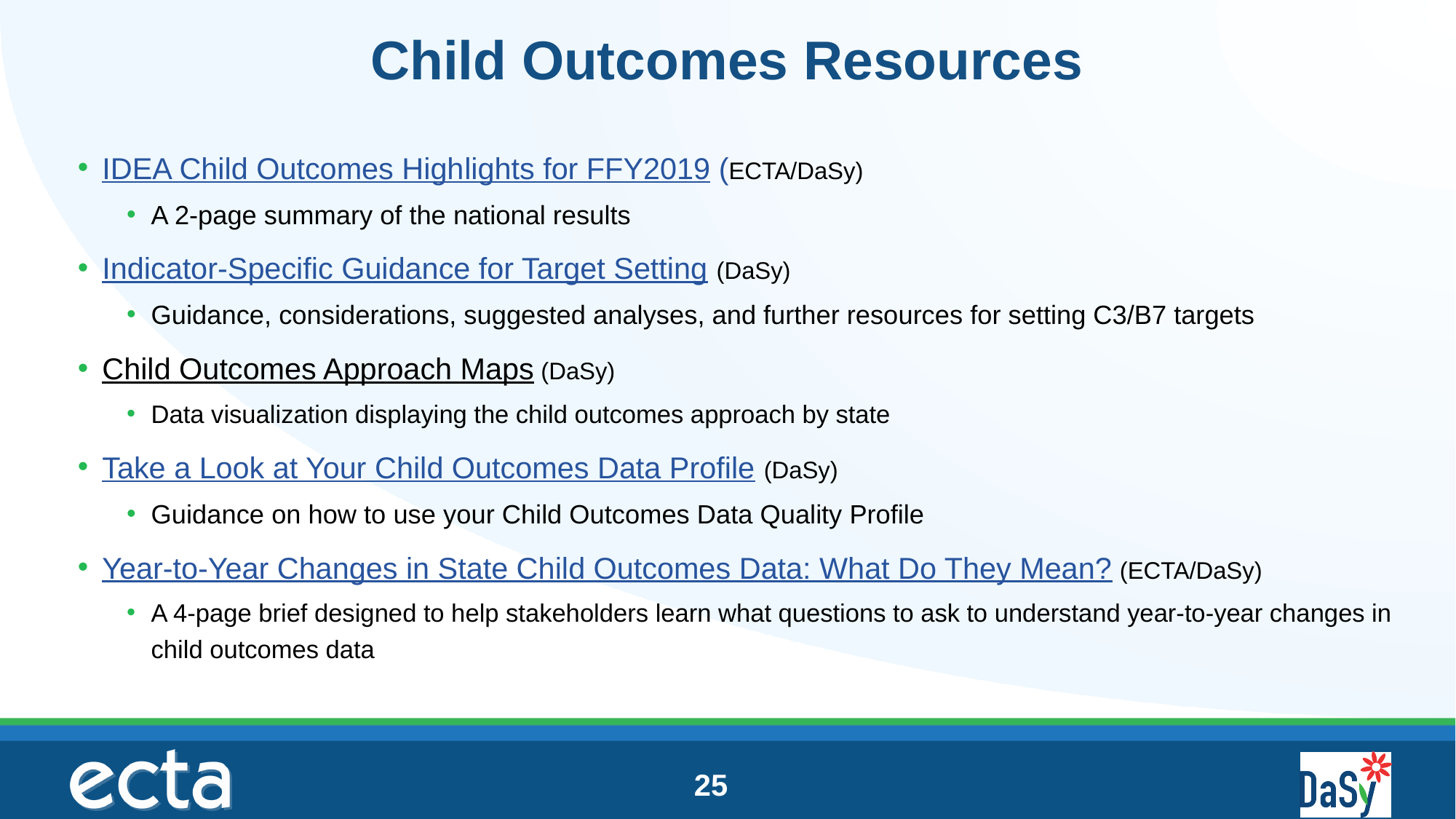

# Child Outcomes Resources
IDEA Child Outcomes Highlights for FFY2019 (ECTA/DaSy)
A 2-page summary of the national results
Indicator-Specific Guidance for Target Setting (DaSy)
Guidance, considerations, suggested analyses, and further resources for setting C3/B7 targets
Child Outcomes Approach Maps (DaSy)
Data visualization displaying the child outcomes approach by state
Take a Look at Your Child Outcomes Data Profile (DaSy)
Guidance on how to use your Child Outcomes Data Quality Profile
Year-to-Year Changes in State Child Outcomes Data: What Do They Mean? (ECTA/DaSy)
A 4-page brief designed to help stakeholders learn what questions to ask to understand year-to-year changes in child outcomes data
25